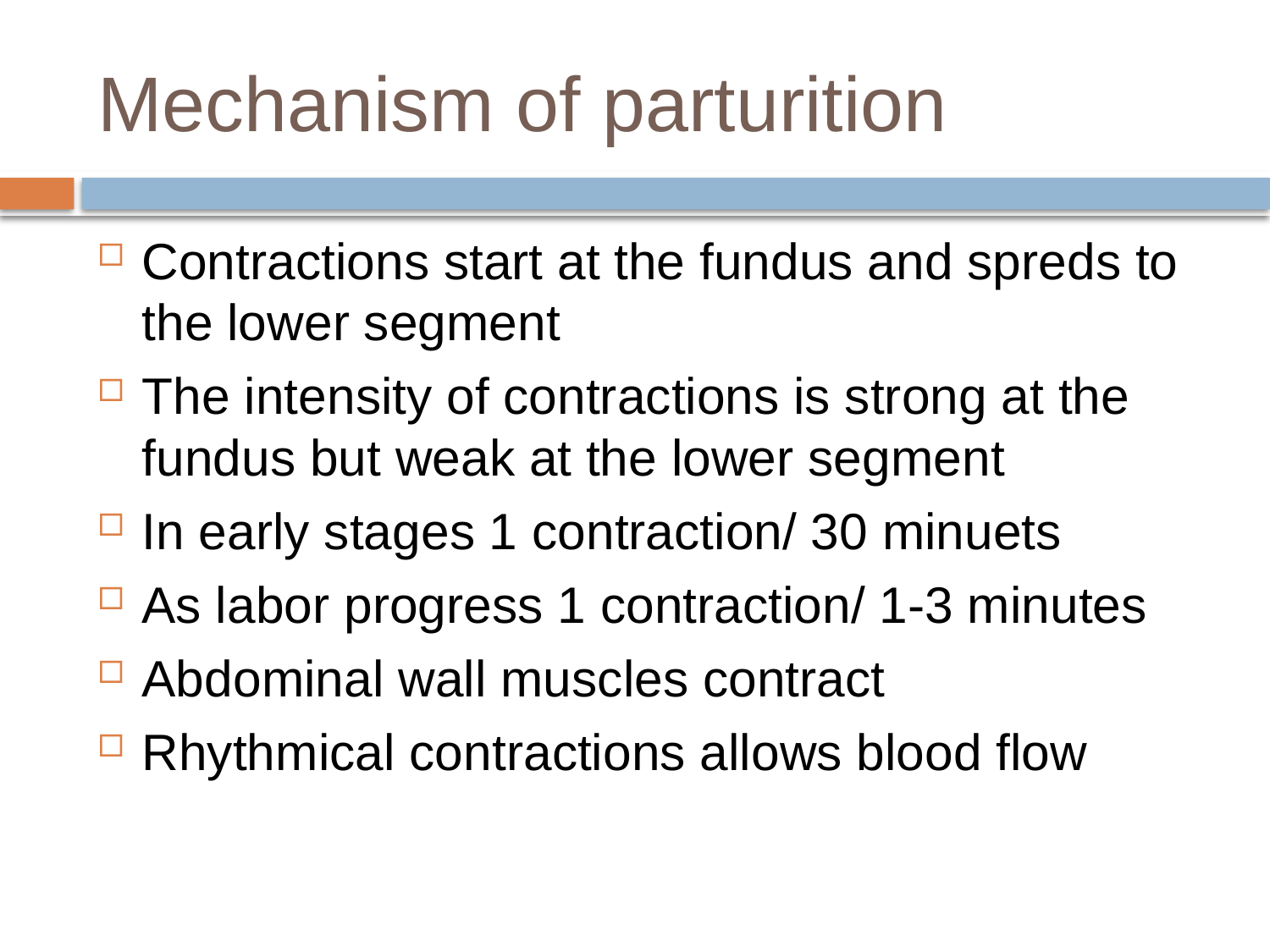

# Mechanism of parturition
Contractions start at the fundus and spreds to the lower segment
The intensity of contractions is strong at the fundus but weak at the lower segment
In early stages 1 contraction/ 30 minuets
As labor progress 1 contraction/ 1-3 minutes
Abdominal wall muscles contract
Rhythmical contractions allows blood flow